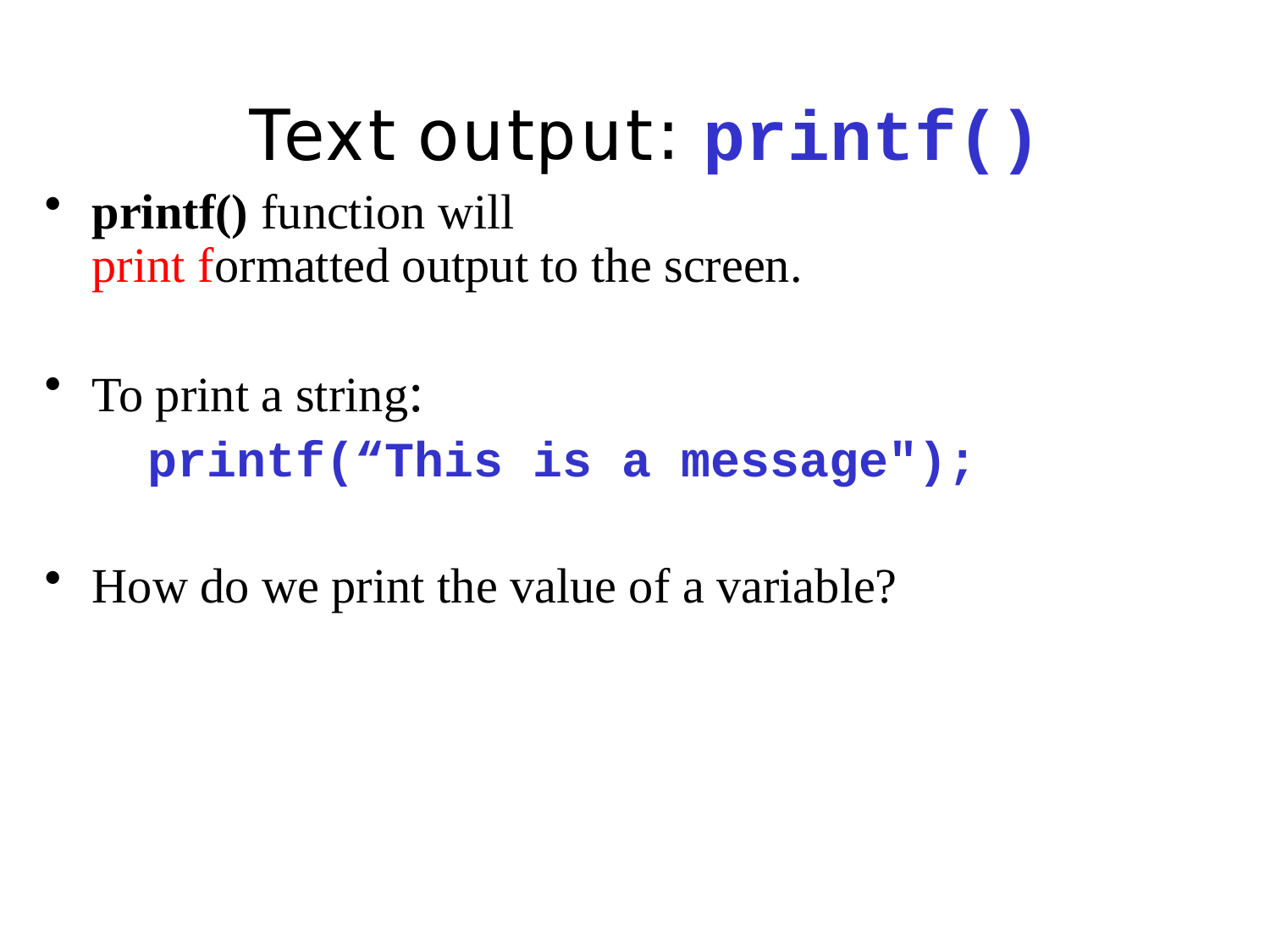

# Text output: printf()
printf() function will
print formatted output to the screen.
To print a string:
	printf(“This is a message");

How do we print the value of a variable?